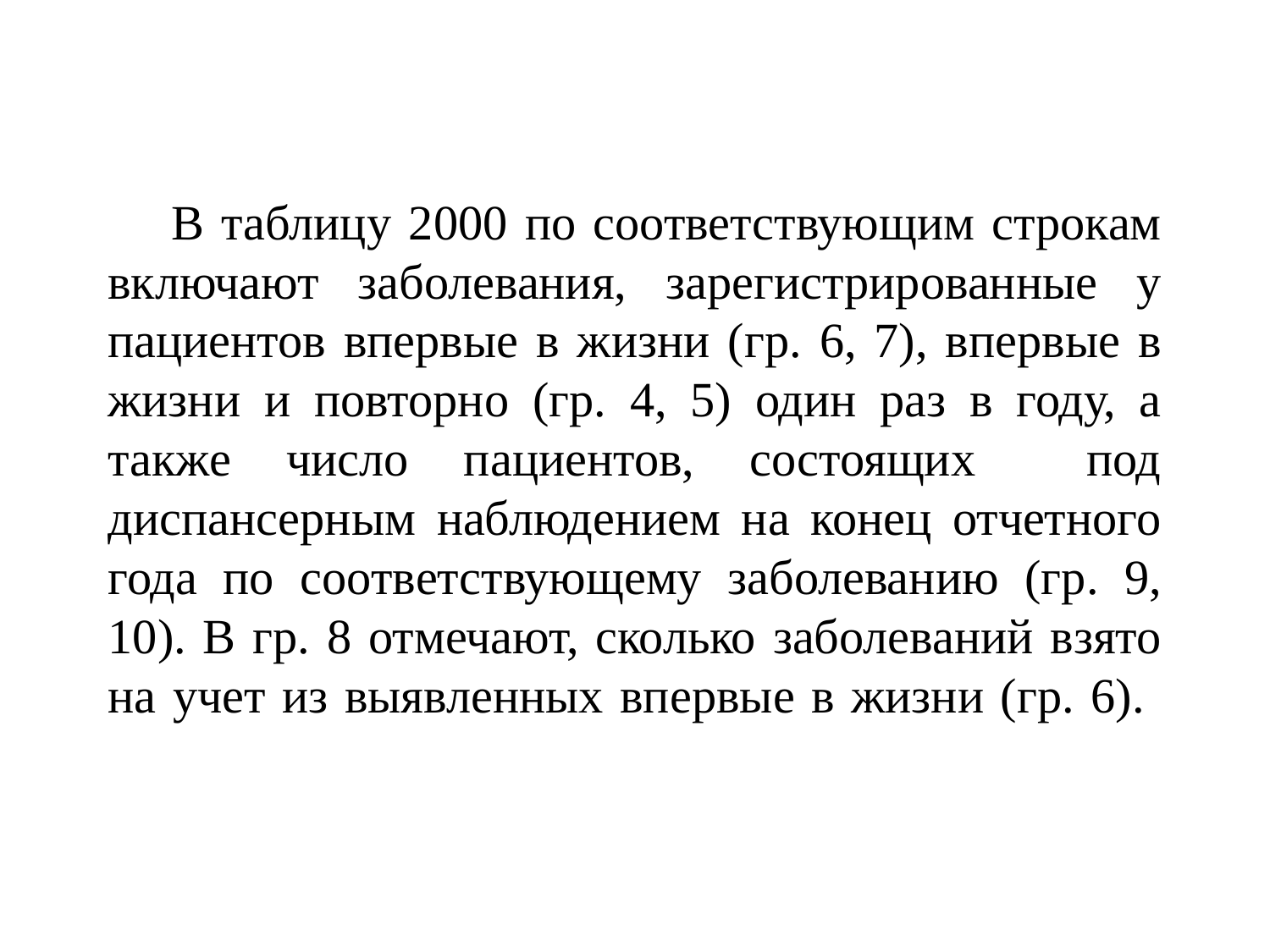

# В таблицу 2000 по соответствующим строкам включают заболевания, зарегистрированные у пациентов впервые в жизни (гр. 6, 7), впервые в жизни и повторно (гр. 4, 5) один раз в году, а также число пациентов, состоящих  под диспансерным наблюдением на конец отчетного года по соответствующему заболеванию (гр. 9, 10). В гр. 8 отмечают, сколько заболеваний взято на учет из выявленных впервые в жизни (гр. 6).